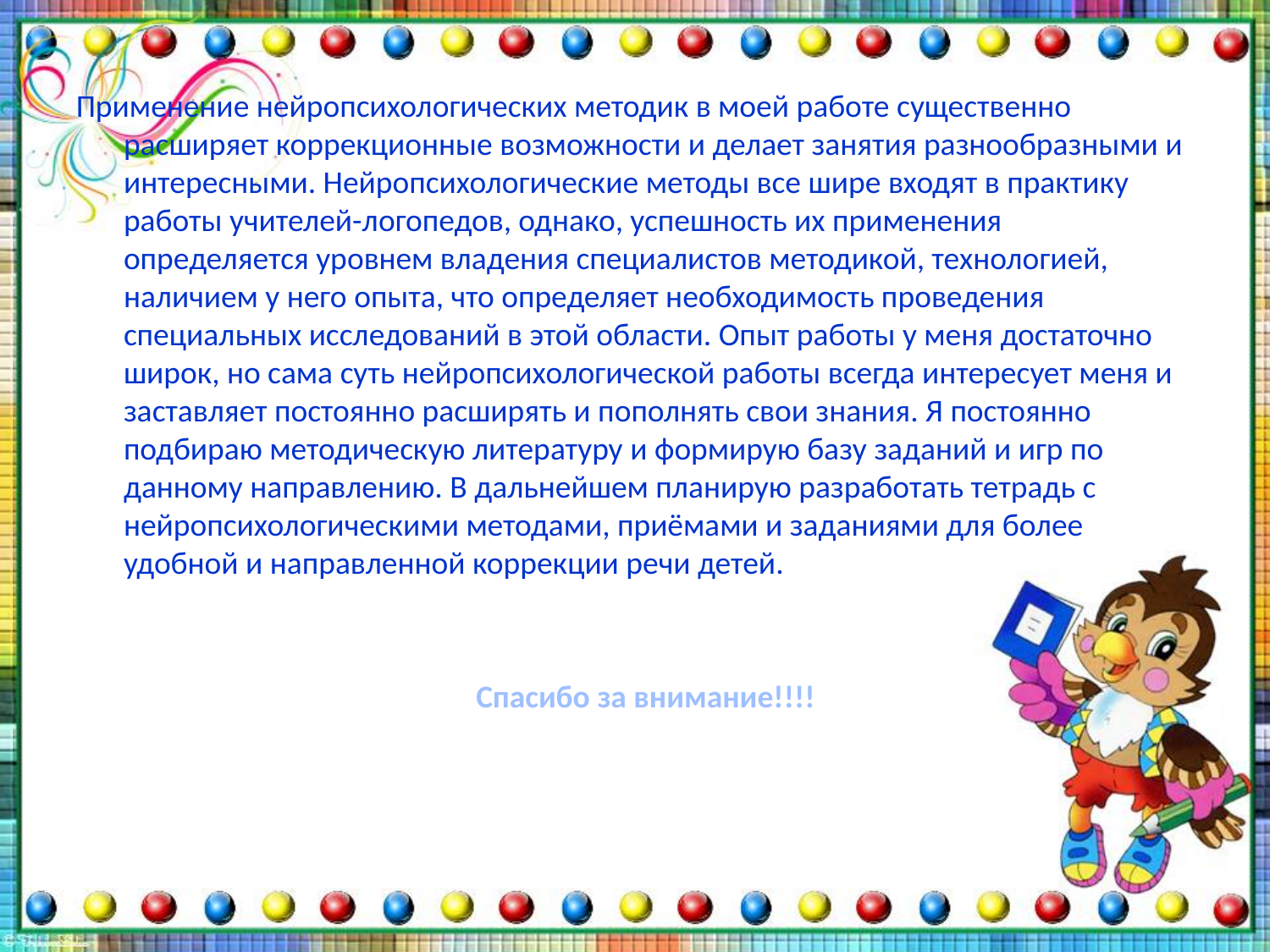

Применение нейропсихологических методик в моей работе существенно расширяет коррекционные возможности и делает занятия разнообразными и интересными. Нейропсихологические методы все шире входят в практику работы учителей-логопедов, однако, успешность их применения определяется уровнем владения специалистов методикой, технологией, наличием у него опыта, что определяет необходимость проведения специальных исследований в этой области. Опыт работы у меня достаточно широк, но сама суть нейропсихологической работы всегда интересует меня и заставляет постоянно расширять и пополнять свои знания. Я постоянно подбираю методическую литературу и формирую базу заданий и игр по данному направлению. В дальнейшем планирую разработать тетрадь с  нейропсихологическими методами, приёмами и заданиями для более удобной и направленной коррекции речи детей.

   Спасибо за внимание!!!!